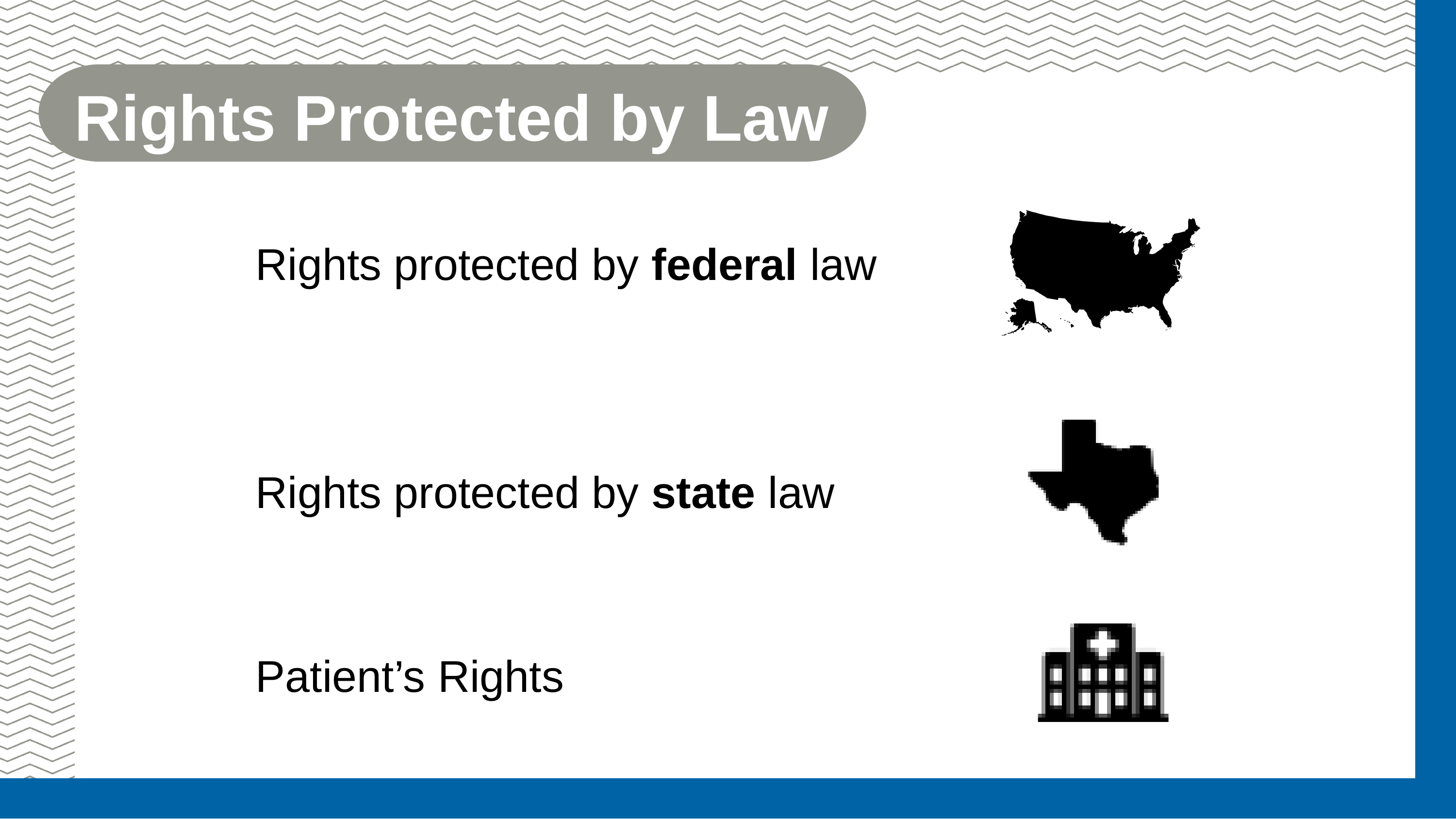

Rights Protected by Law

Rights protected by federal law

Rights protected by state law

Patient’s Rights